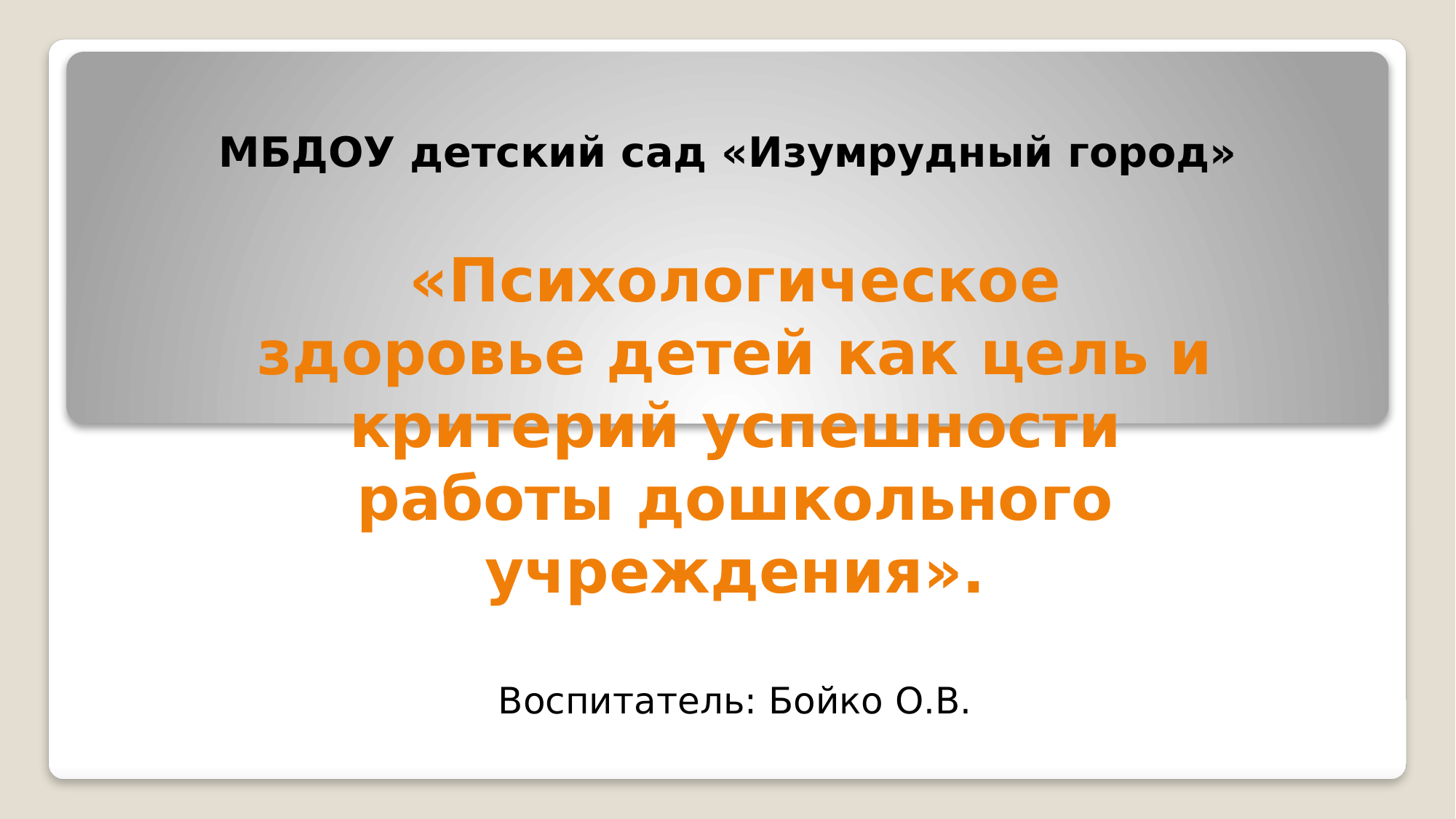

# МБДОУ детский сад «Изумрудный город»
«Психологическое здоровье детей как цель и критерий успешности работы дошкольного учреждения».

Воспитатель: Бойко О.В.